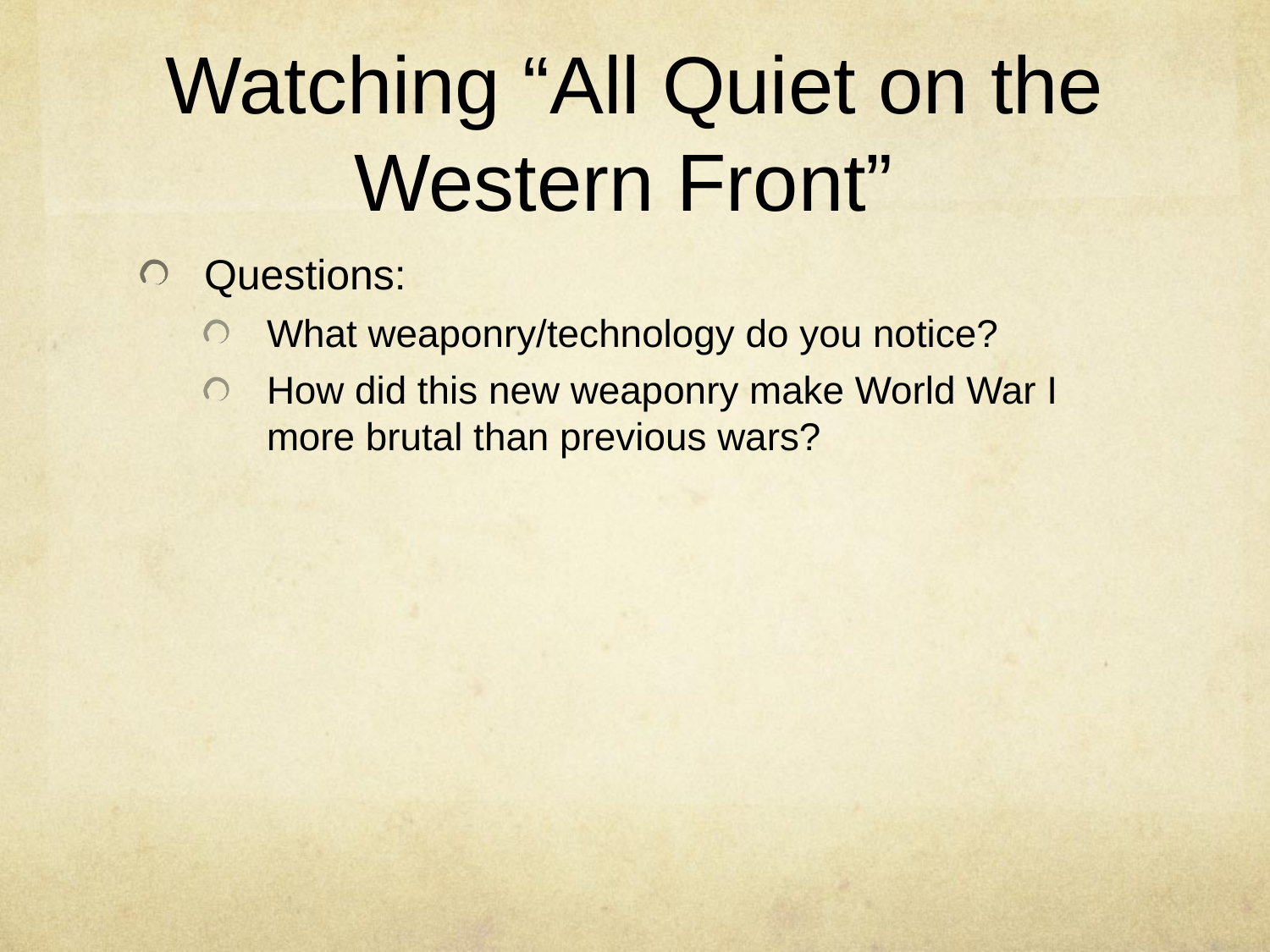

# Watching “All Quiet on the Western Front”
Questions:
What weaponry/technology do you notice?
How did this new weaponry make World War I more brutal than previous wars?